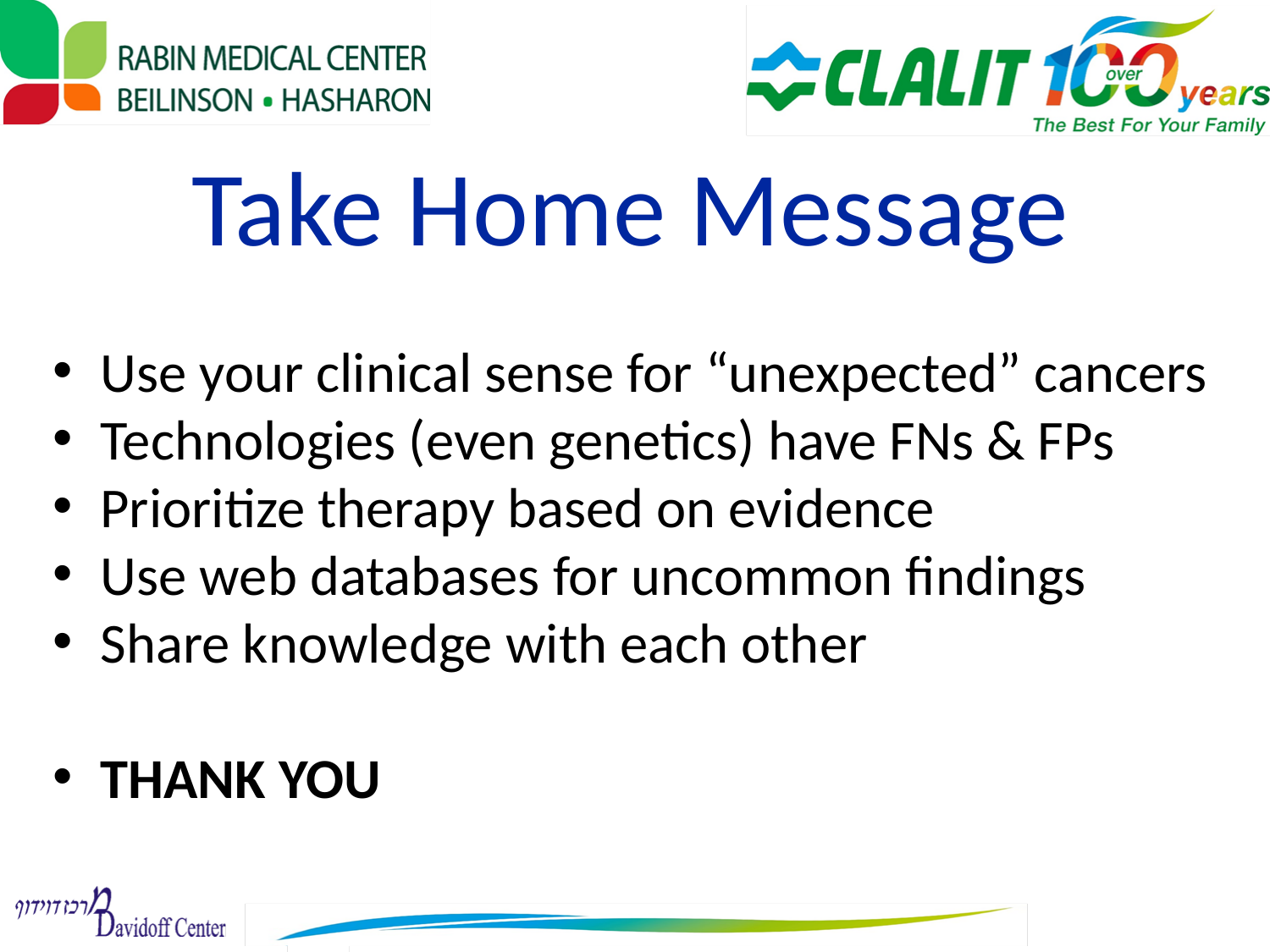

Take Home Message
Use your clinical sense for “unexpected” cancers
Technologies (even genetics) have FNs & FPs
Prioritize therapy based on evidence
Use web databases for uncommon findings
Share knowledge with each other

THANK YOU